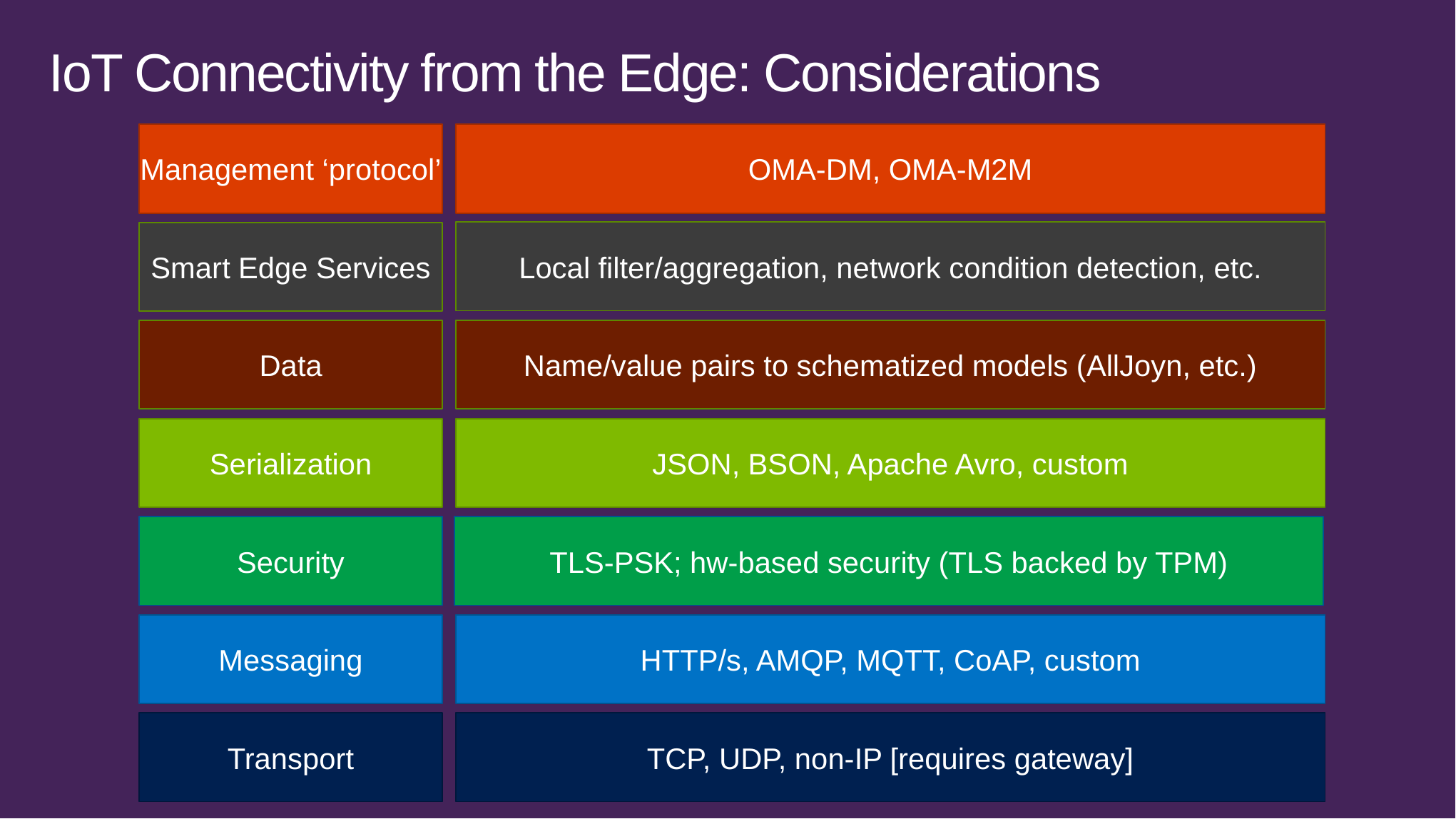

# IoT Connectivity from the Edge: Considerations
Management ‘protocol’
OMA-DM, OMA-M2M
Local filter/aggregation, network condition detection, etc.
Smart Edge Services
Data
Name/value pairs to schematized models (AllJoyn, etc.)
Serialization
JSON, BSON, Apache Avro, custom
Security
TLS-PSK; hw-based security (TLS backed by TPM)
Messaging
HTTP/s, AMQP, MQTT, CoAP, custom
Transport
TCP, UDP, non-IP [requires gateway]